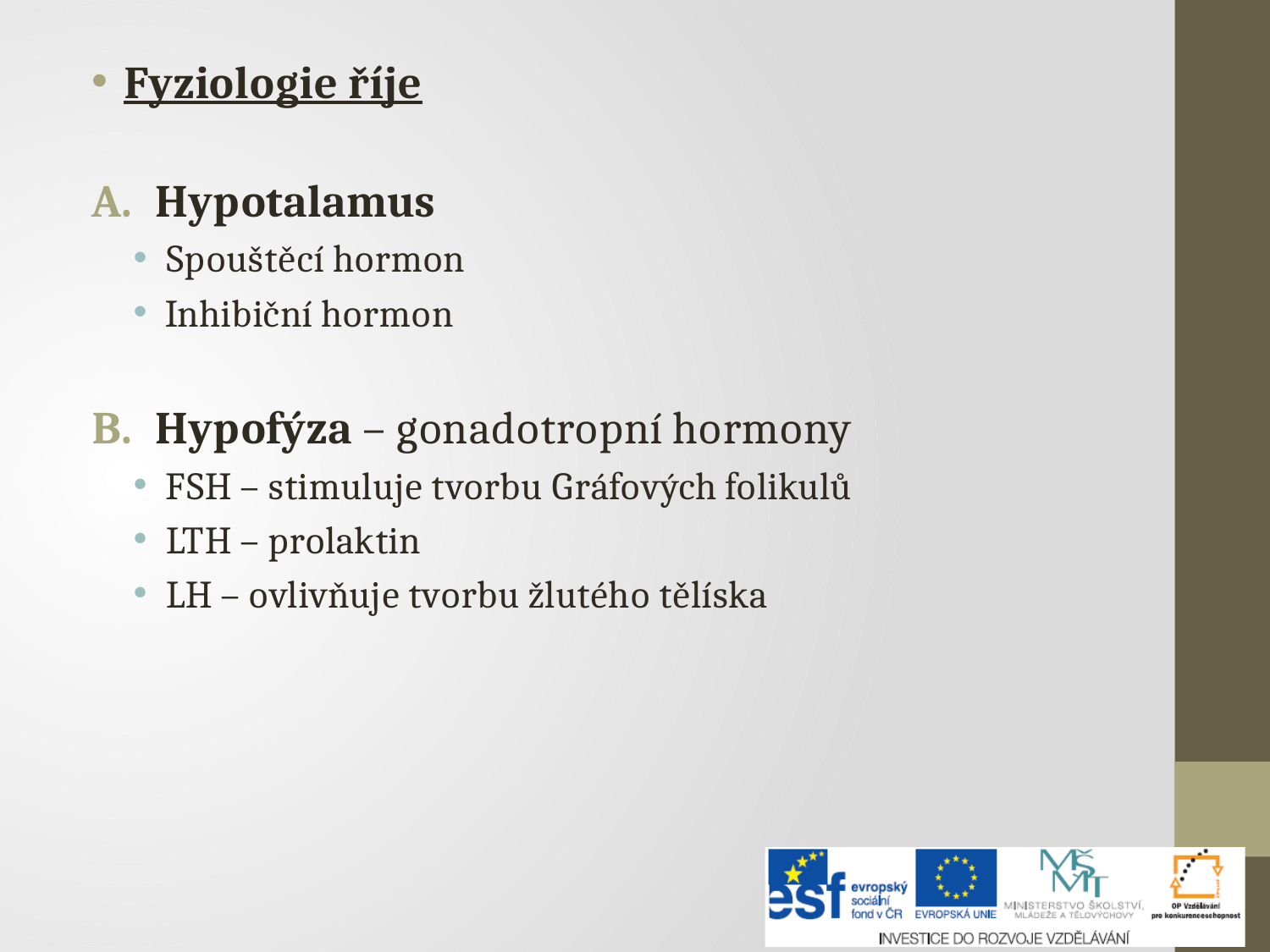

Fyziologie říje

Hypotalamus
Spouštěcí hormon
Inhibiční hormon

Hypofýza – gonadotropní hormony
FSH – stimuluje tvorbu Gráfových folikulů
LTH – prolaktin
LH – ovlivňuje tvorbu žlutého tělíska